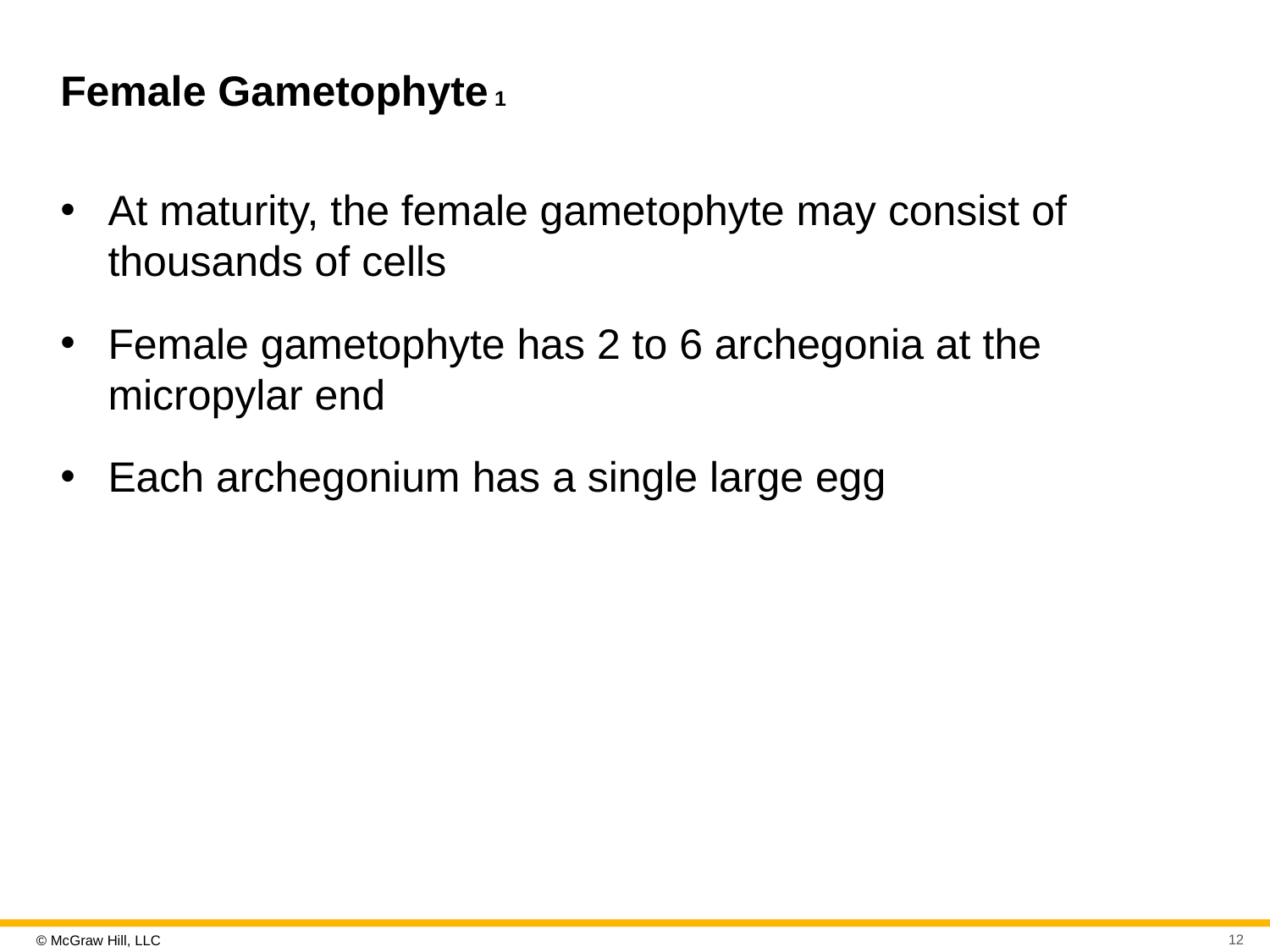

# Female Gametophyte 1
At maturity, the female gametophyte may consist of thousands of cells
Female gametophyte has 2 to 6 archegonia at the micropylar end
Each archegonium has a single large egg
12